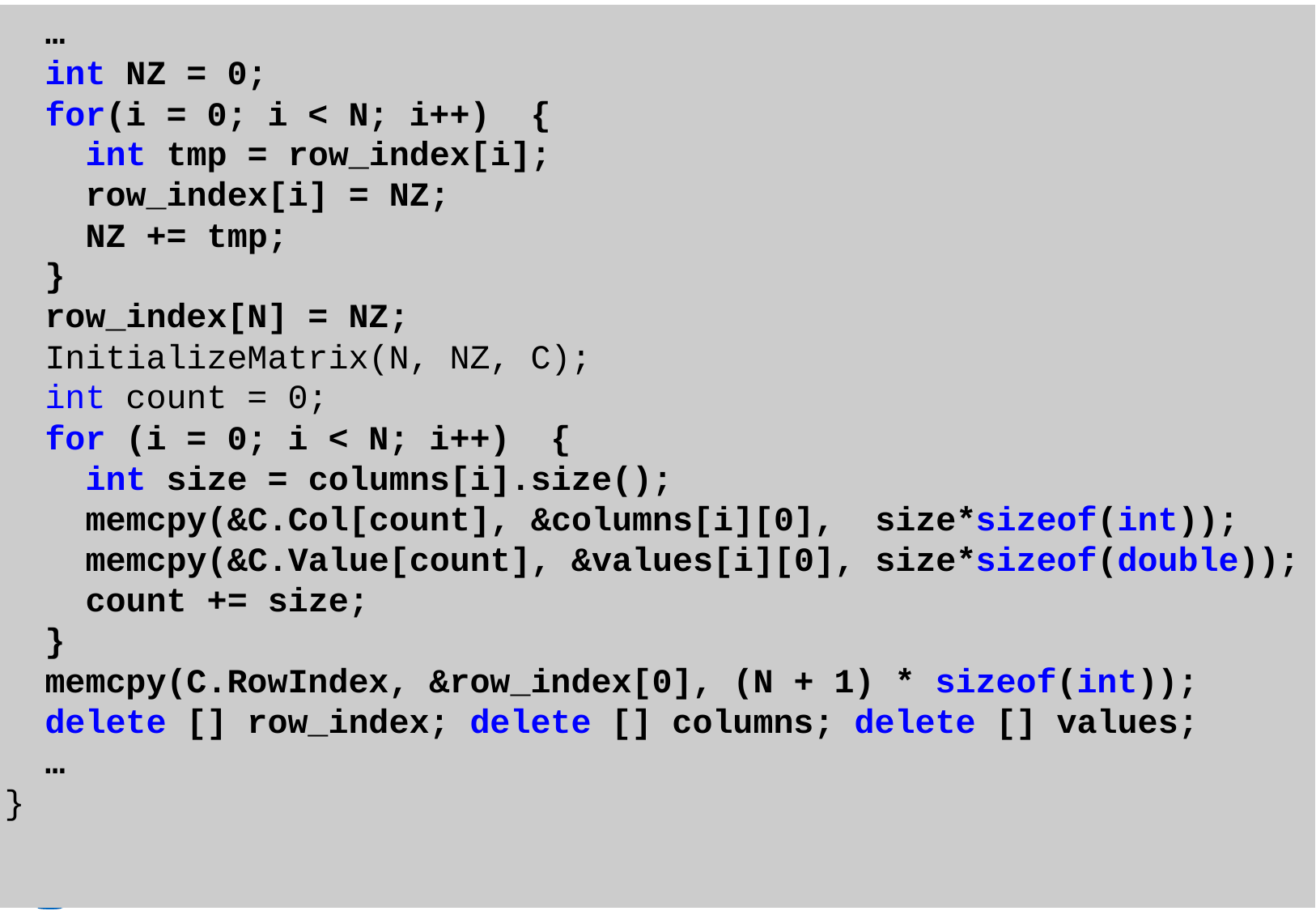

…
  int NZ = 0;
  for(i = 0; i < N; i++)  {
    int tmp = row_index[i];
    row_index[i] = NZ;
    NZ += tmp;
  }
  row_index[N] = NZ;
  InitializeMatrix(N, NZ, C);
  int count = 0;
  for (i = 0; i < N; i++)  {
    int size = columns[i].size();
    memcpy(&C.Col[count], &columns[i][0],  size*sizeof(int));
    memcpy(&C.Value[count], &values[i][0], size*sizeof(double));
    count += size;
  }
  memcpy(C.RowIndex, &row_index[0], (N + 1) * sizeof(int));
  delete [] row_index; delete [] columns; delete [] values;
  …
}

#

Sparse matrix multiplication
N. Novgorod, 2014.
101